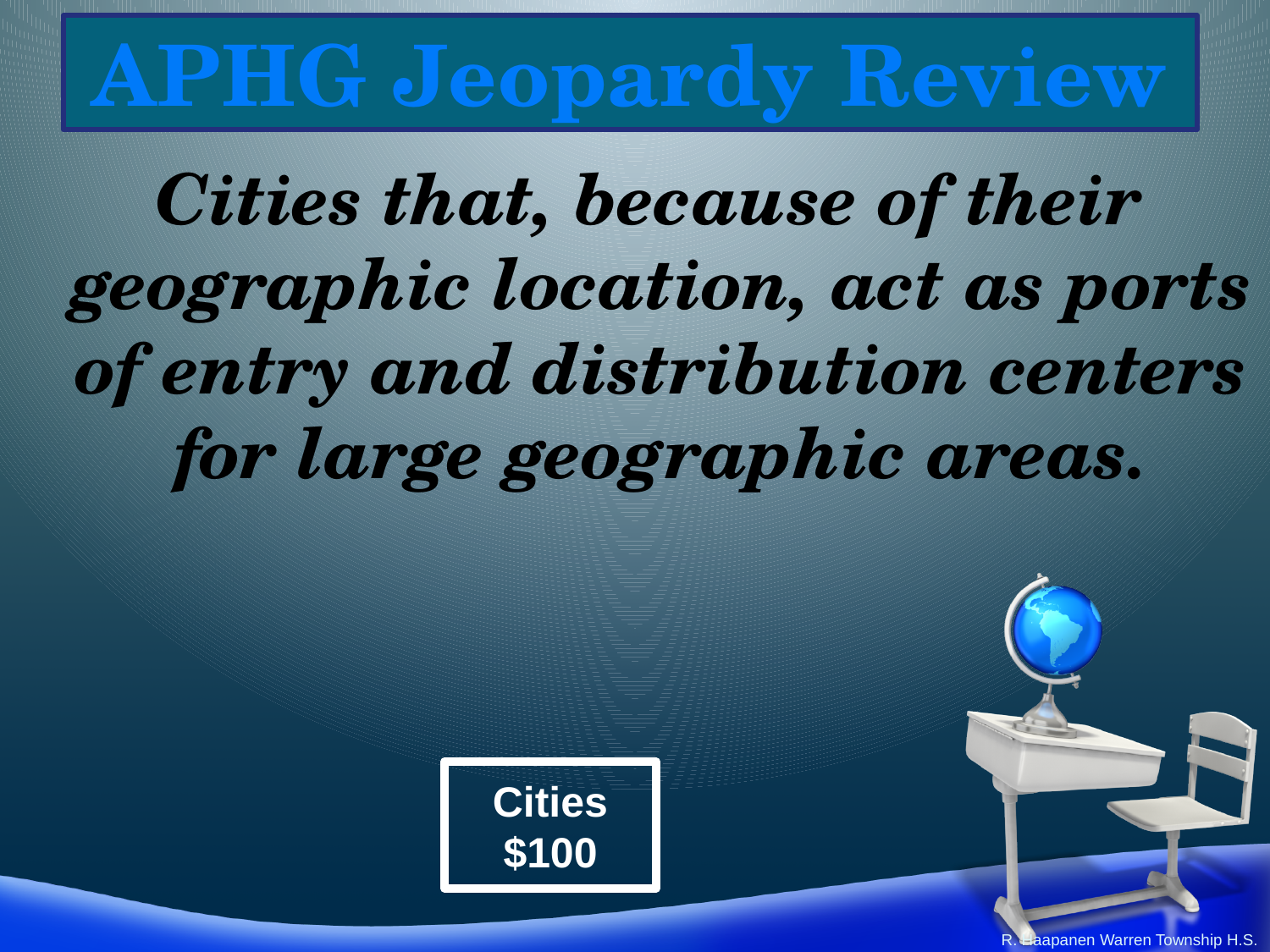

Cities that, because of their geographic location, act as ports of entry and distribution centers for large geographic areas.
Cities
$100
R. Haapanen Warren Township H.S.